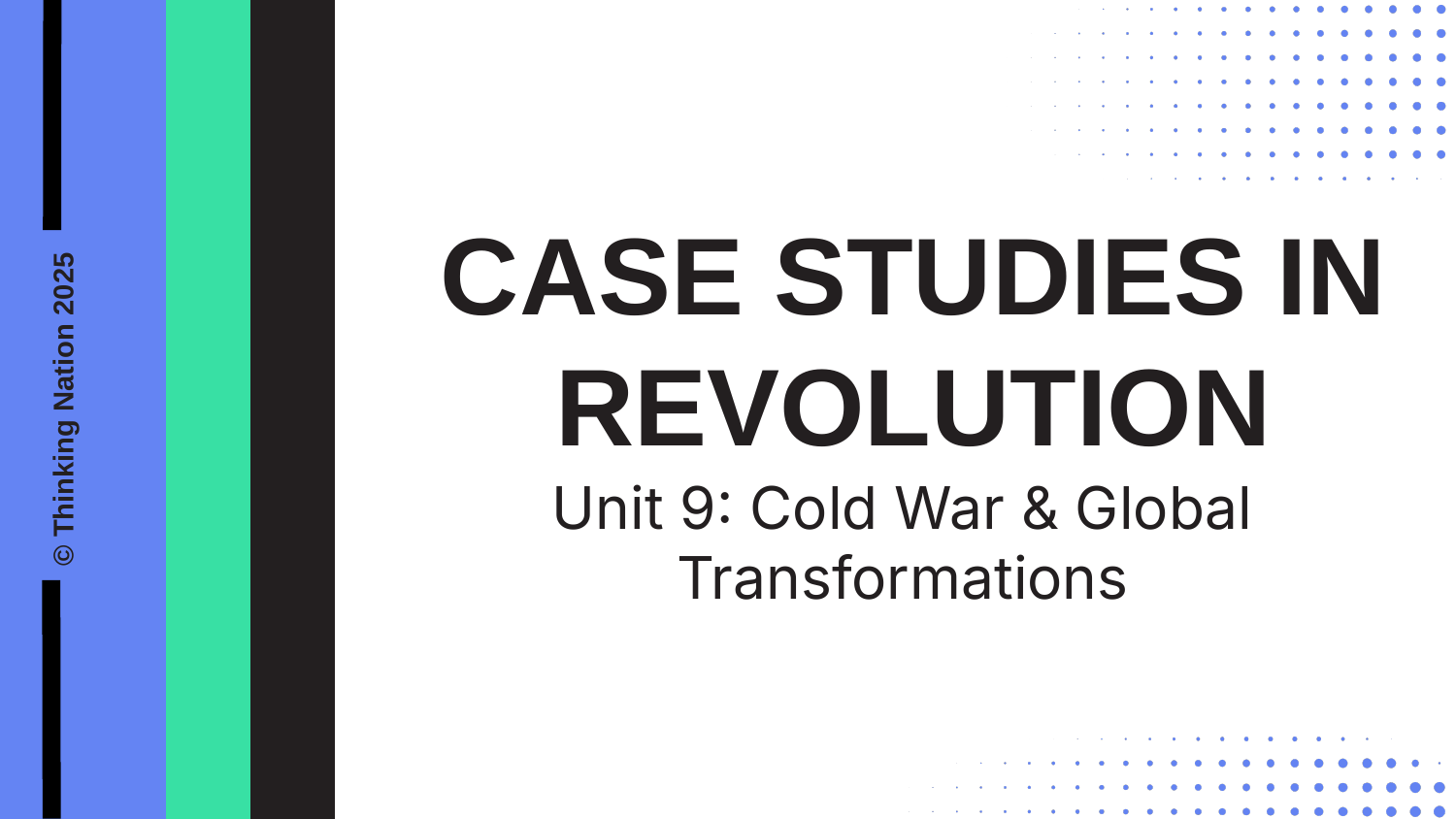

CASE STUDIES IN REVOLUTION
© Thinking Nation 2025
Unit 9: Cold War & Global Transformations